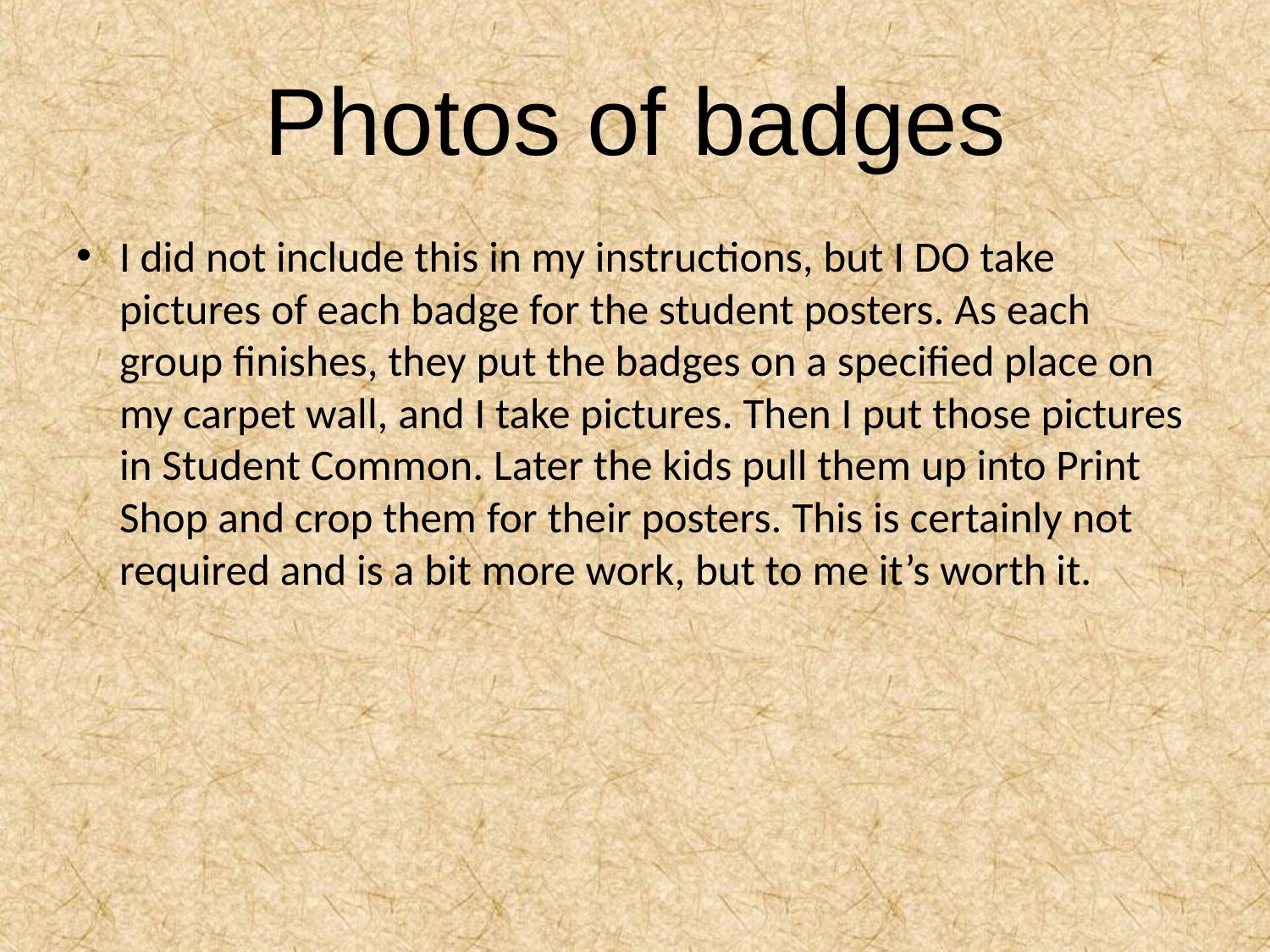

# Photos of badges
I did not include this in my instructions, but I DO take pictures of each badge for the student posters. As each group finishes, they put the badges on a specified place on my carpet wall, and I take pictures. Then I put those pictures in Student Common. Later the kids pull them up into Print Shop and crop them for their posters. This is certainly not required and is a bit more work, but to me it’s worth it.